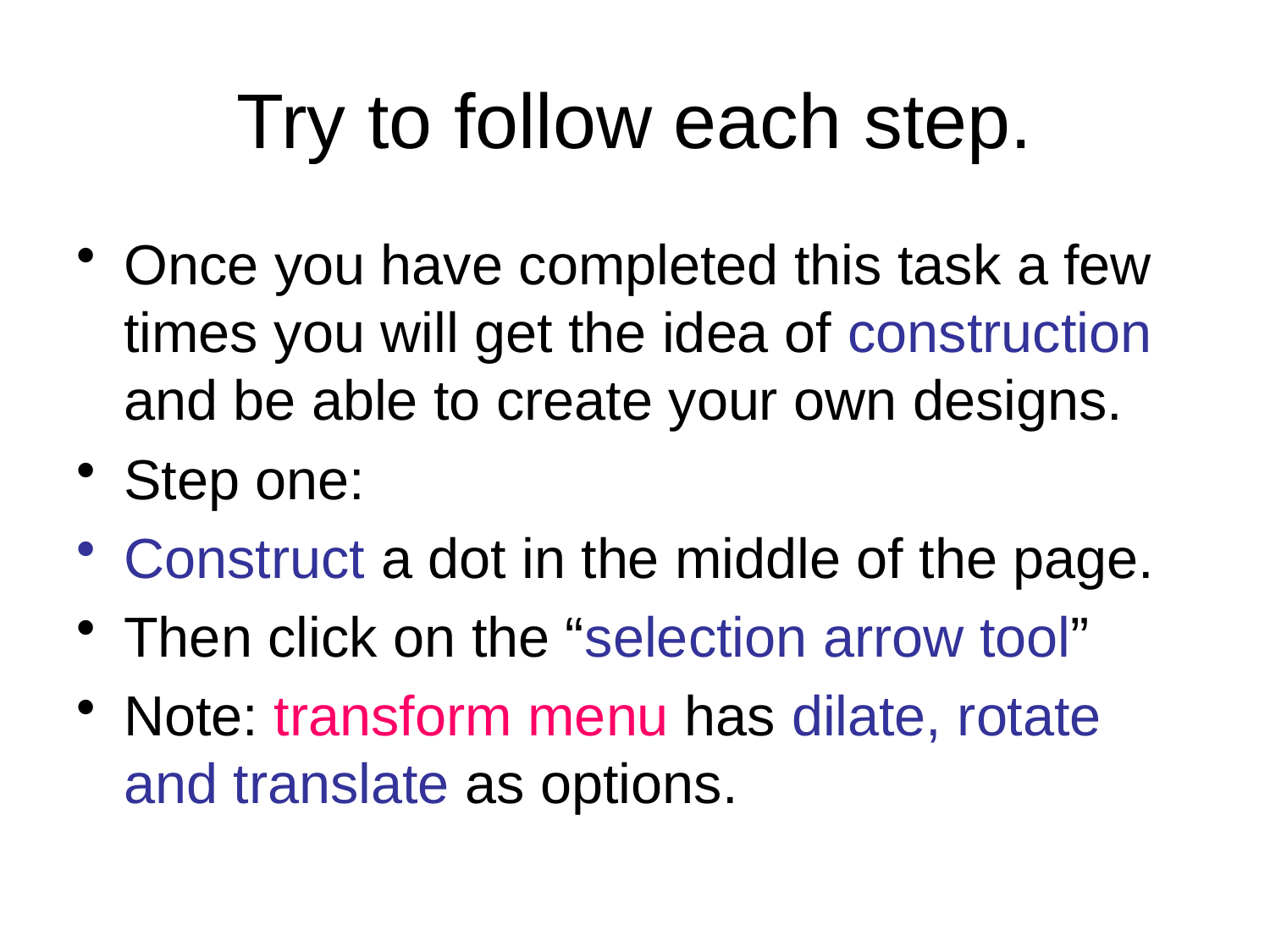

# Try to follow each step.
Once you have completed this task a few times you will get the idea of construction and be able to create your own designs.
Step one:
Construct a dot in the middle of the page.
Then click on the “selection arrow tool”
Note: transform menu has dilate, rotate and translate as options.